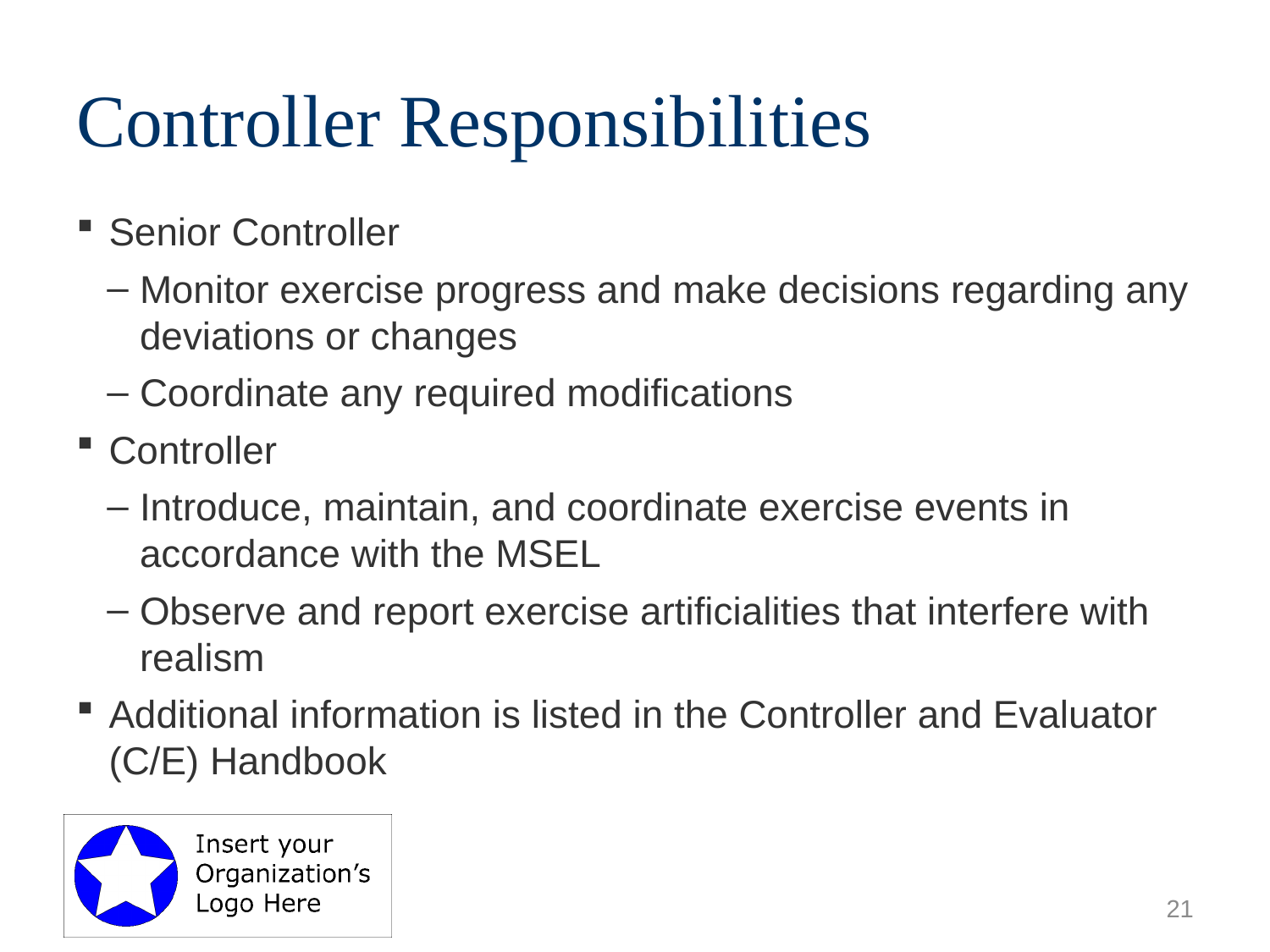

# Controller Responsibilities
Senior Controller
Monitor exercise progress and make decisions regarding any deviations or changes
Coordinate any required modifications
Controller
Introduce, maintain, and coordinate exercise events in accordance with the MSEL
Observe and report exercise artificialities that interfere with realism
Additional information is listed in the Controller and Evaluator (C/E) Handbook
21